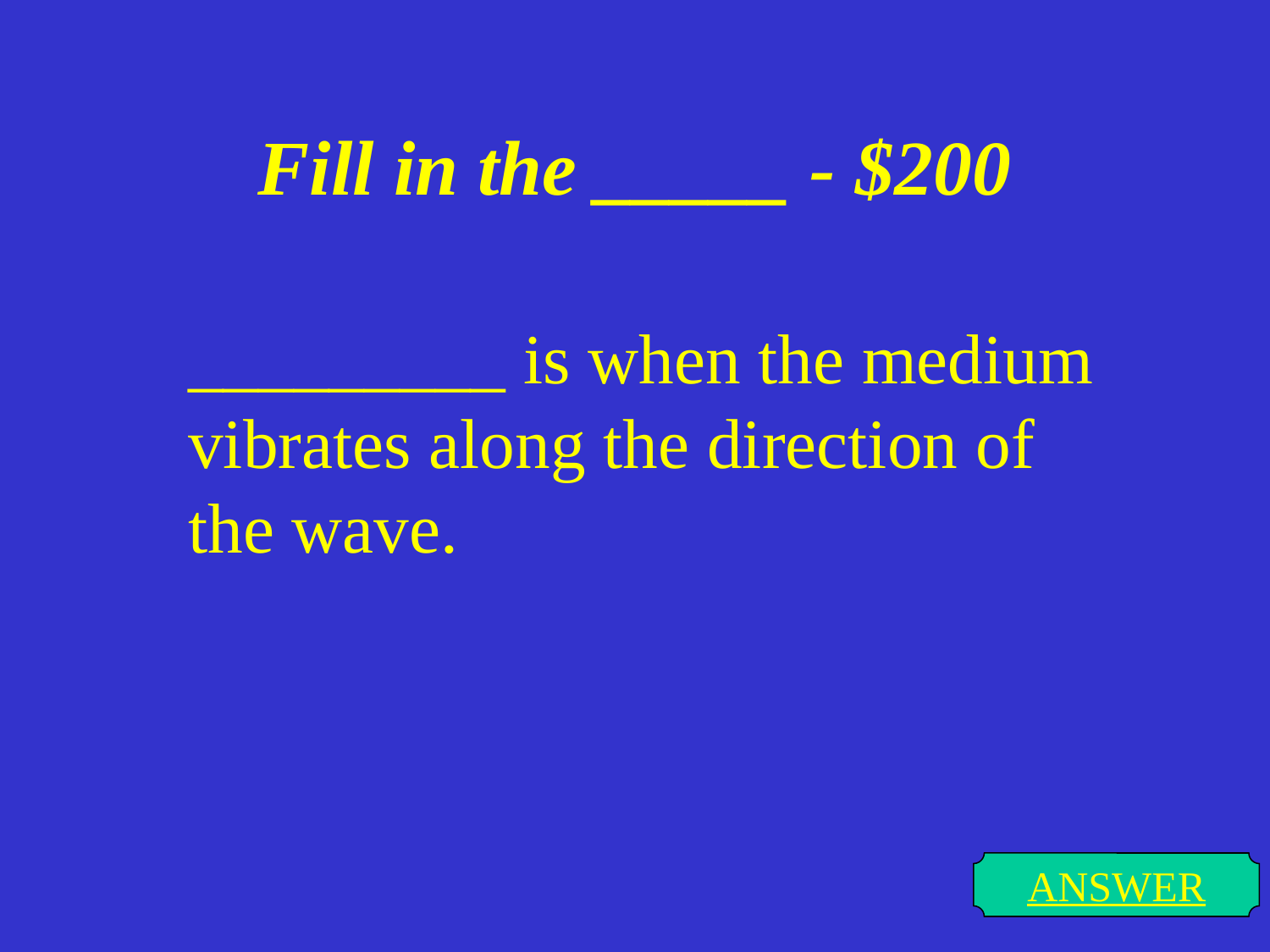

# Fill in the _____ - $200
_________ is when the medium vibrates along the direction of the wave.

ANSWER